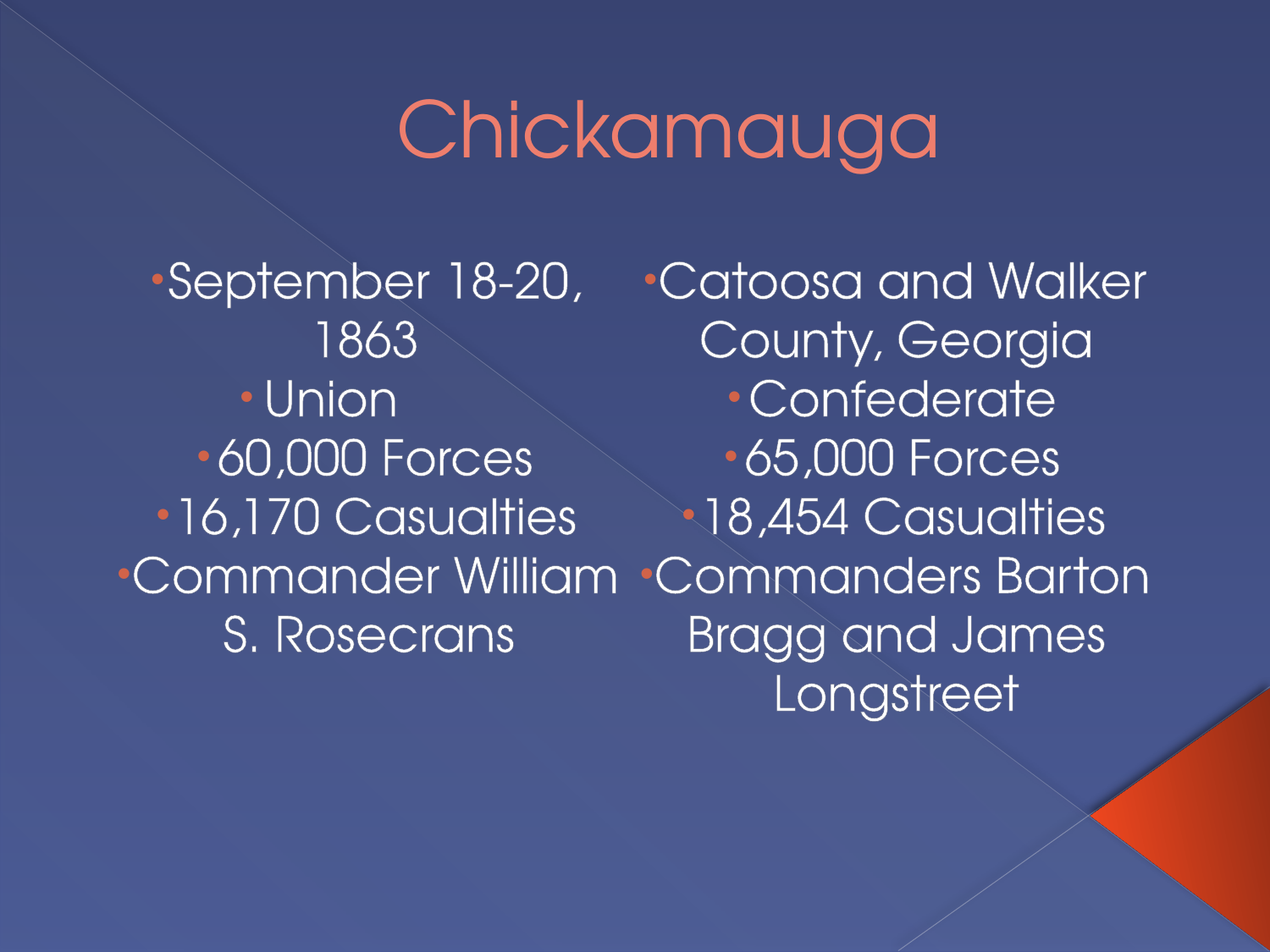

# Chickamauga
September 18-20, 1863
Union
60,000 Forces
16,170 Casualties
Commander William S. Rosecrans

Catoosa and Walker County, Georgia
Confederate
65,000 Forces
18,454 Casualties
Commanders Barton Bragg and James Longstreet